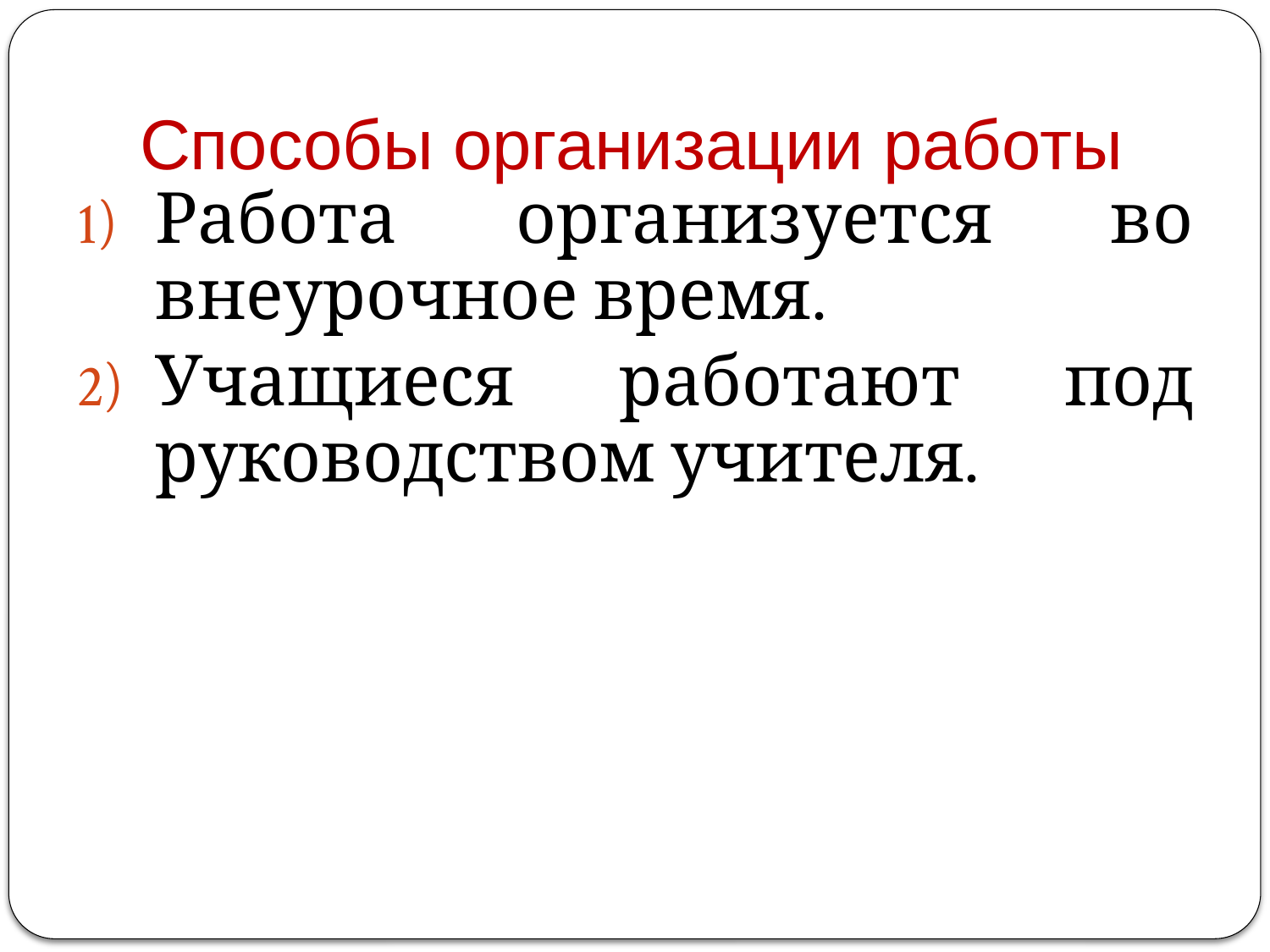

# Способы организации работы
Работа организуется во внеурочное время.
Учащиеся работают под руководством учителя.